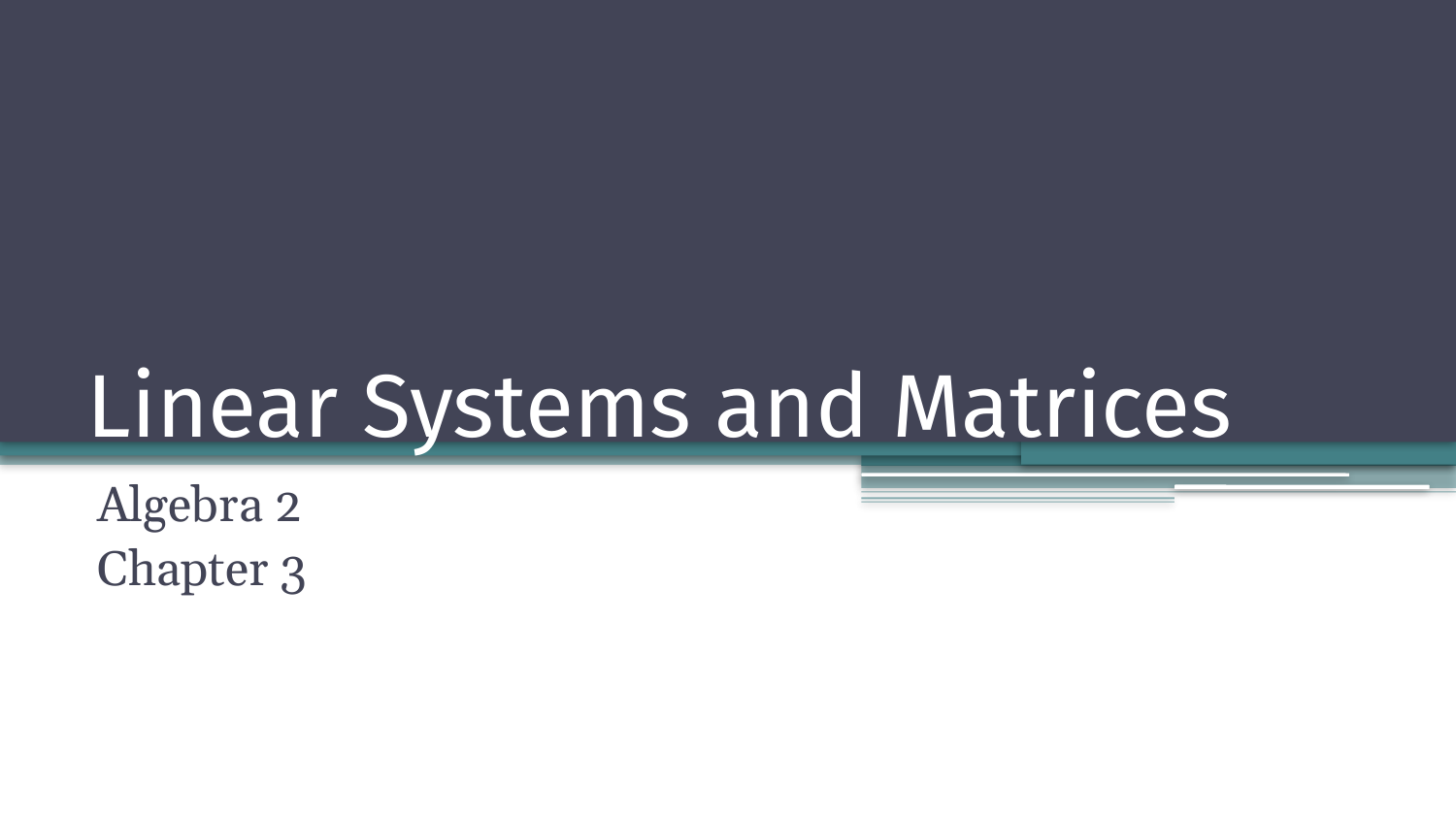

# Linear Systems and Matrices
Algebra 2
Chapter 3